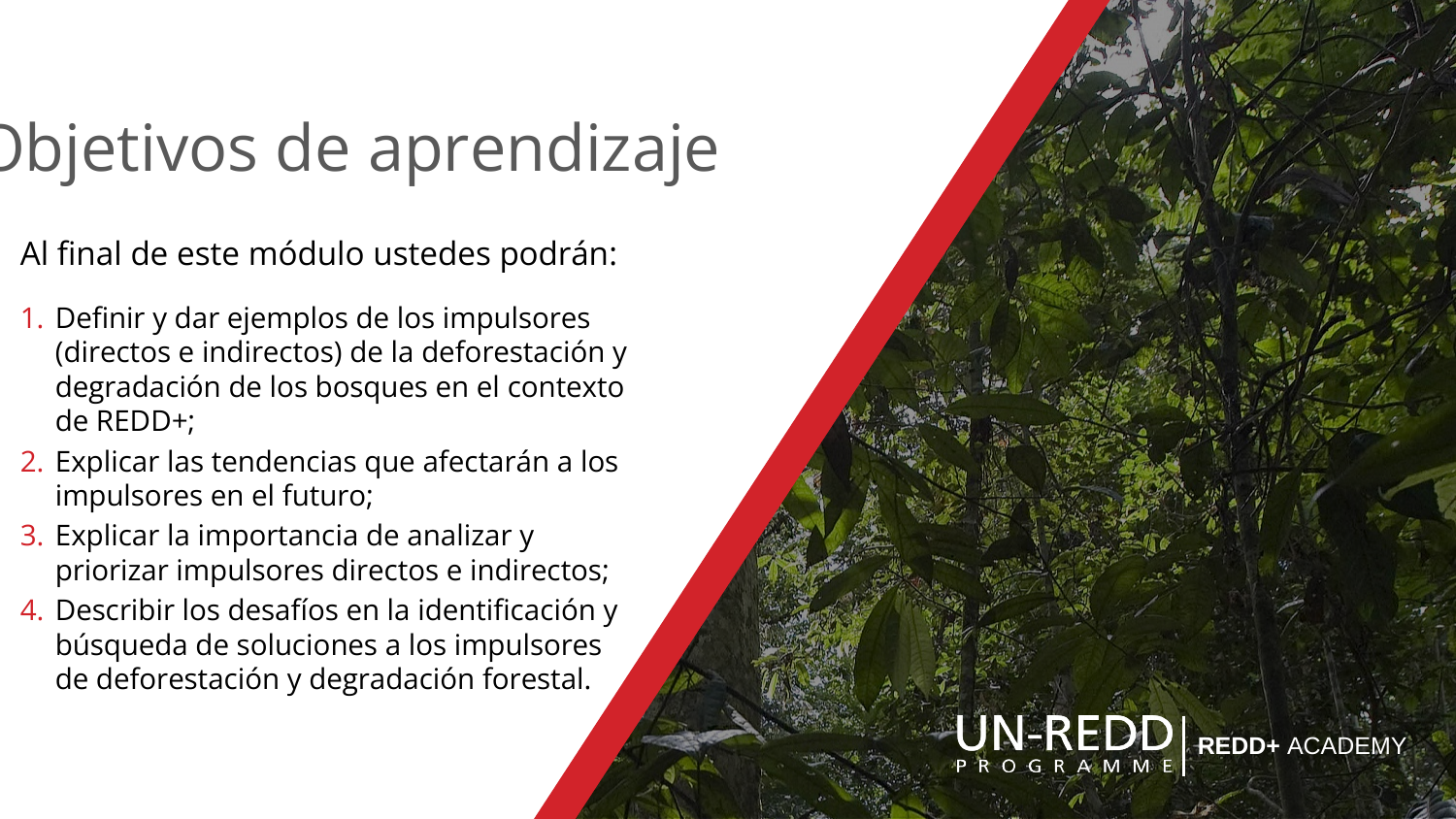

Al final de este módulo ustedes podrán:
Definir y dar ejemplos de los impulsores (directos e indirectos) de la deforestación y degradación de los bosques en el contexto de REDD+;
Explicar las tendencias que afectarán a los impulsores en el futuro;
Explicar la importancia de analizar y priorizar impulsores directos e indirectos;
Describir los desafíos en la identificación y búsqueda de soluciones a los impulsores de deforestación y degradación forestal.